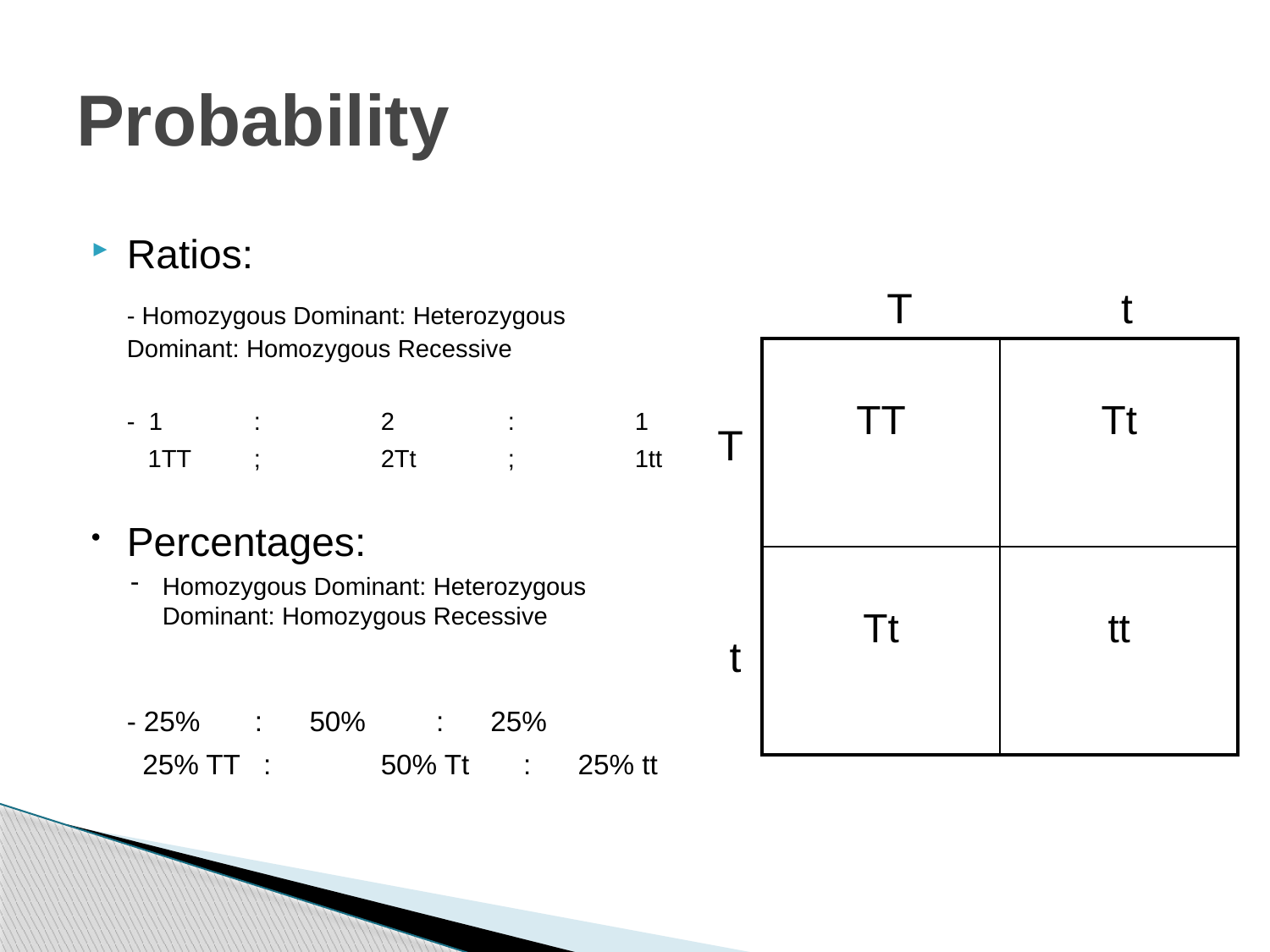

# Probability
Ratios:
	- Homozygous Dominant: Heterozygous Dominant: Homozygous Recessive

	-  1	:	2	:	1
	   1TT	;	2Tt	;	1tt

Percentages:
Homozygous Dominant: Heterozygous Dominant: Homozygous Recessive

	- 25%       :      50%         :      25%
	  25% TT   :	50% Tt	  :      25% tt
T
t
| TT | Tt |
| --- | --- |
| Tt | tt |
T
t